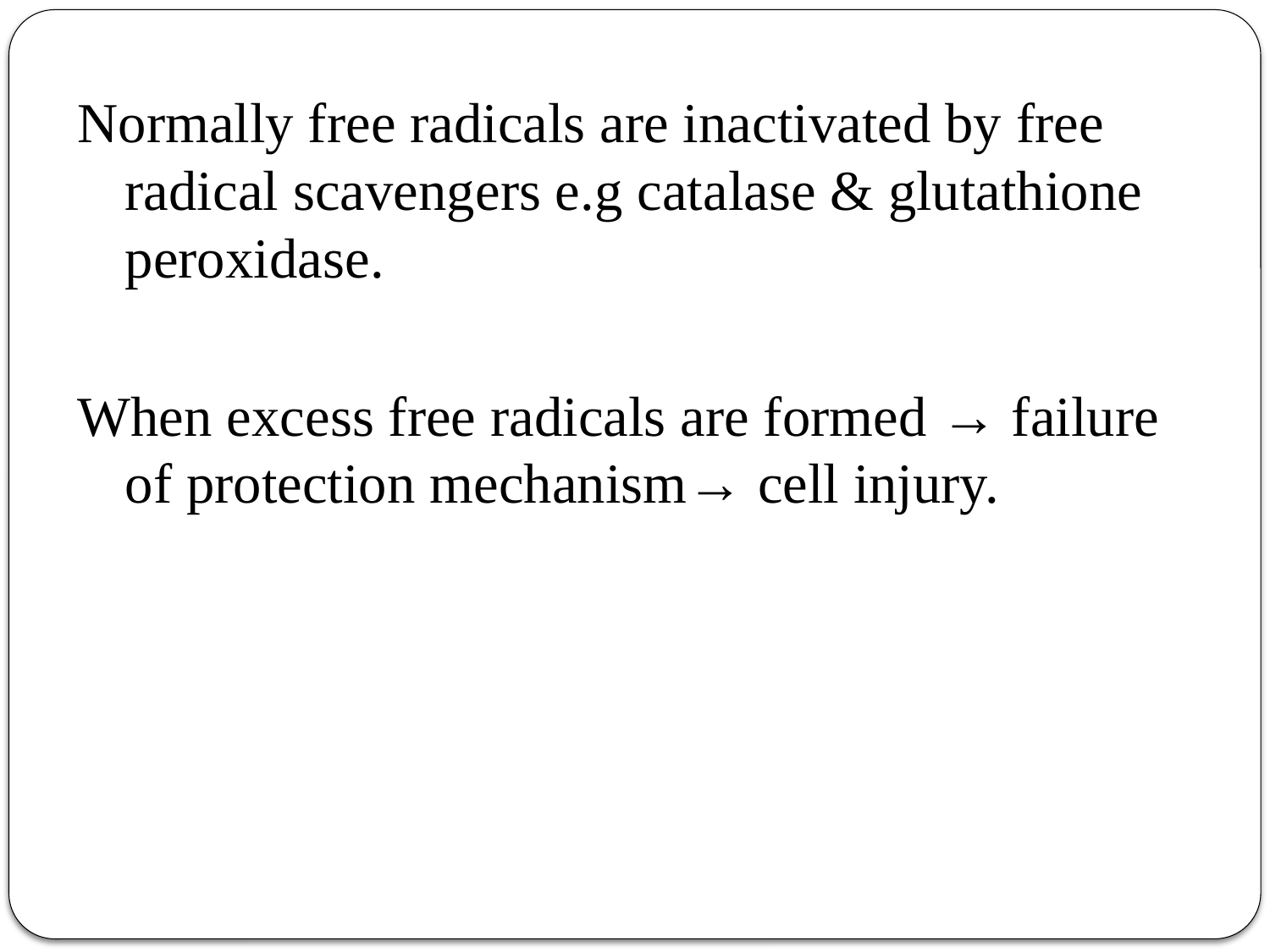

Normally free radicals are inactivated by free radical scavengers e.g catalase & glutathione peroxidase.

When excess free radicals are formed → failure of protection mechanism→ cell injury.